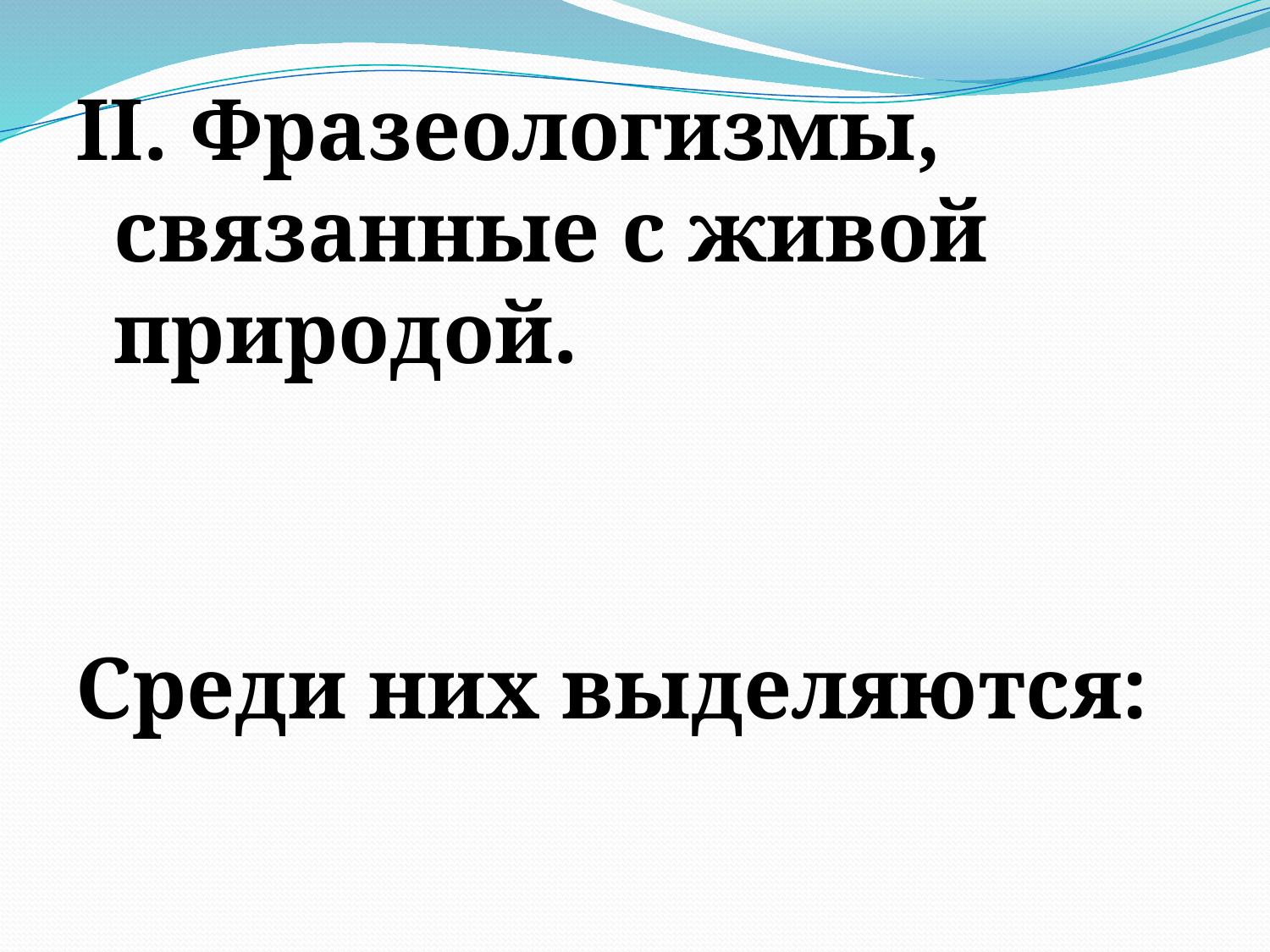

#
II. Фразеологизмы, связанные с живой природой.

Среди них выделяются: